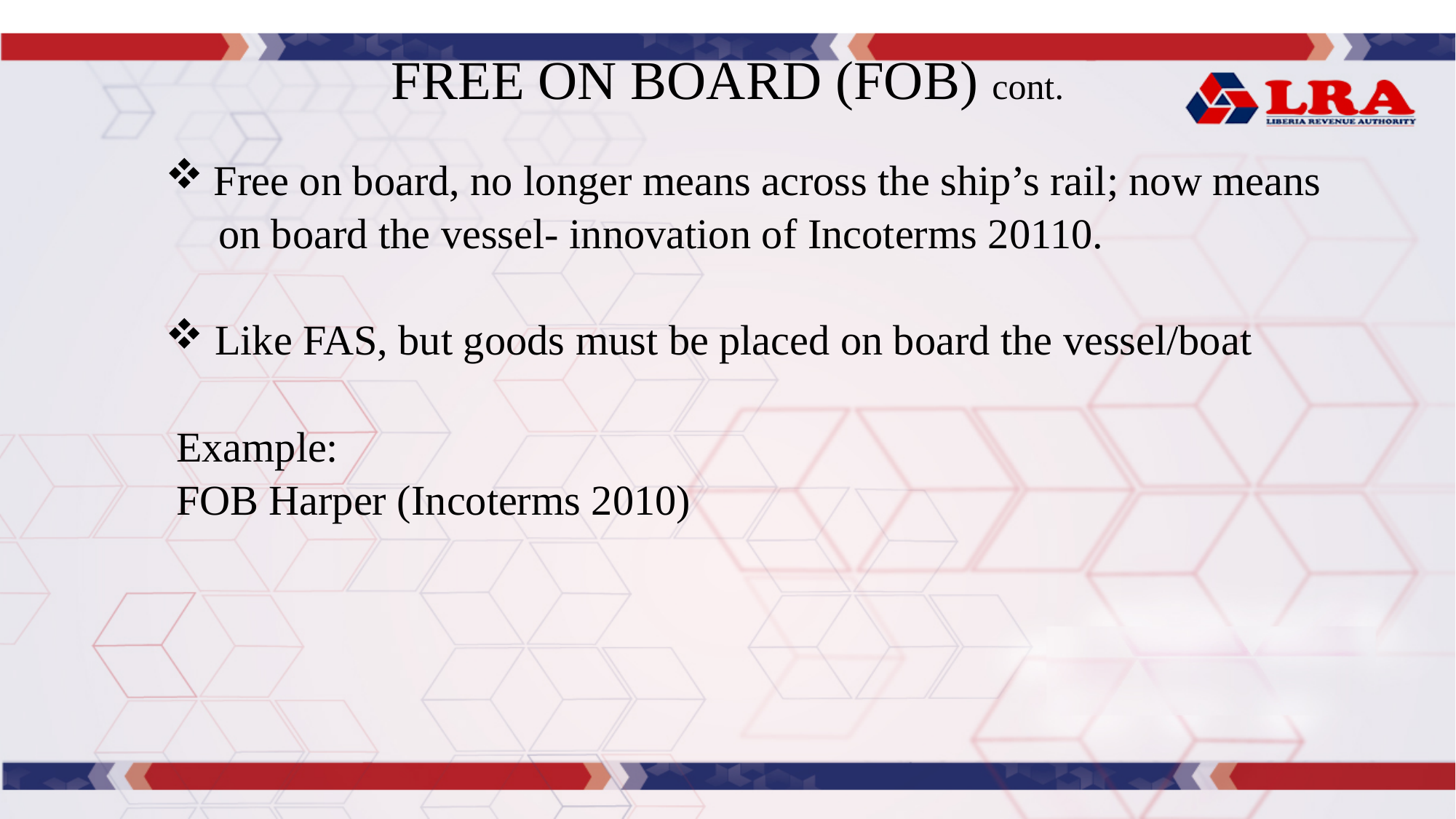

# FREE ON BOARD (FOB) cont.
 Free on board, no longer means across the ship’s rail; now means
     on board the vessel- innovation of Incoterms 20110.

 Like FAS, but goods must be placed on board the vessel/boat

 Example:
 FOB Harper (Incoterms 2010)